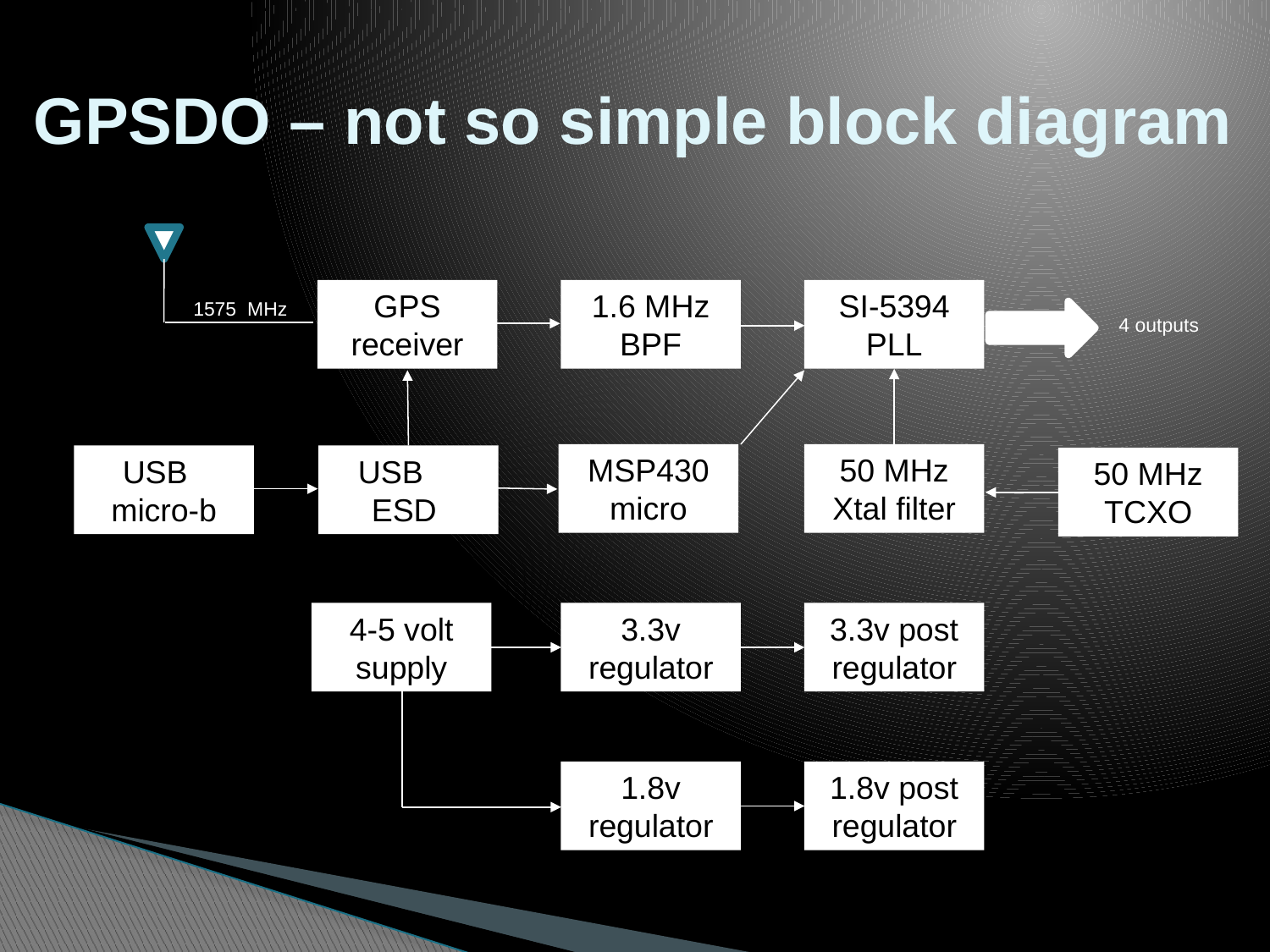

# GPSDO – not so simple block diagram

GPS receiver
1.6 MHz BPF
SI-5394 PLL
1575  MHz

4 outputs
MSP430 micro
50 MHz Xtal filter
USB   micro-b
USB     ESD
50 MHz TCXO
4-5 volt supply
3.3v regulator
3.3v post regulator
1.8v regulator
1.8v post regulator